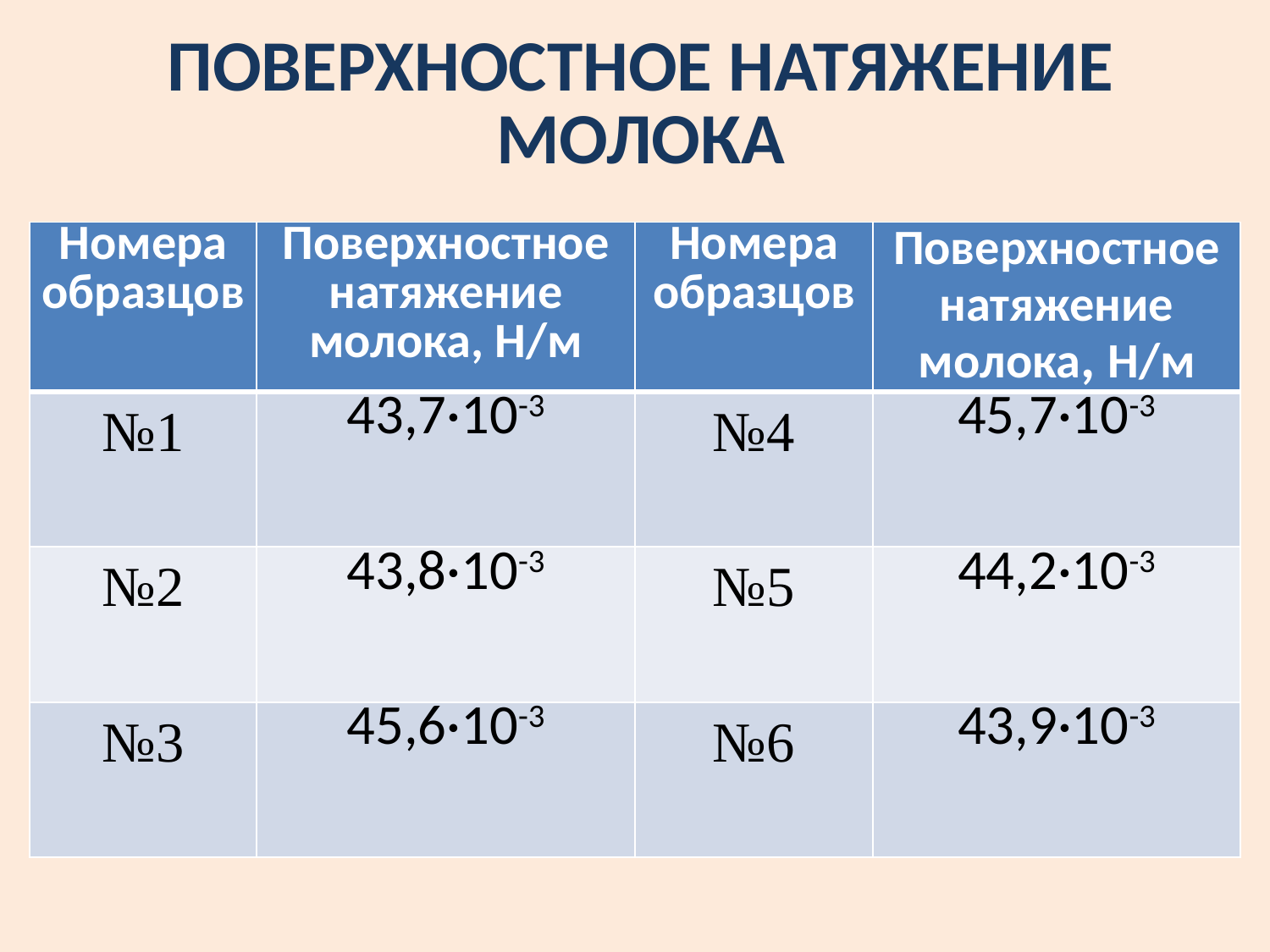

ПОВЕРХНОСТНОЕ НАТЯЖЕНИЕ МОЛОКА
| Номера образцов | Поверхностное натяжение молока, Н/м | Номера образцов | Поверхностное натяжение молока, Н/м |
| --- | --- | --- | --- |
| №1 | 43,7·10-3 | №4 | 45,7·10-3 |
| №2 | 43,8·10-3 | №5 | 44,2·10-3 |
| №3 | 45,6·10-3 | №6 | 43,9·10-3 |